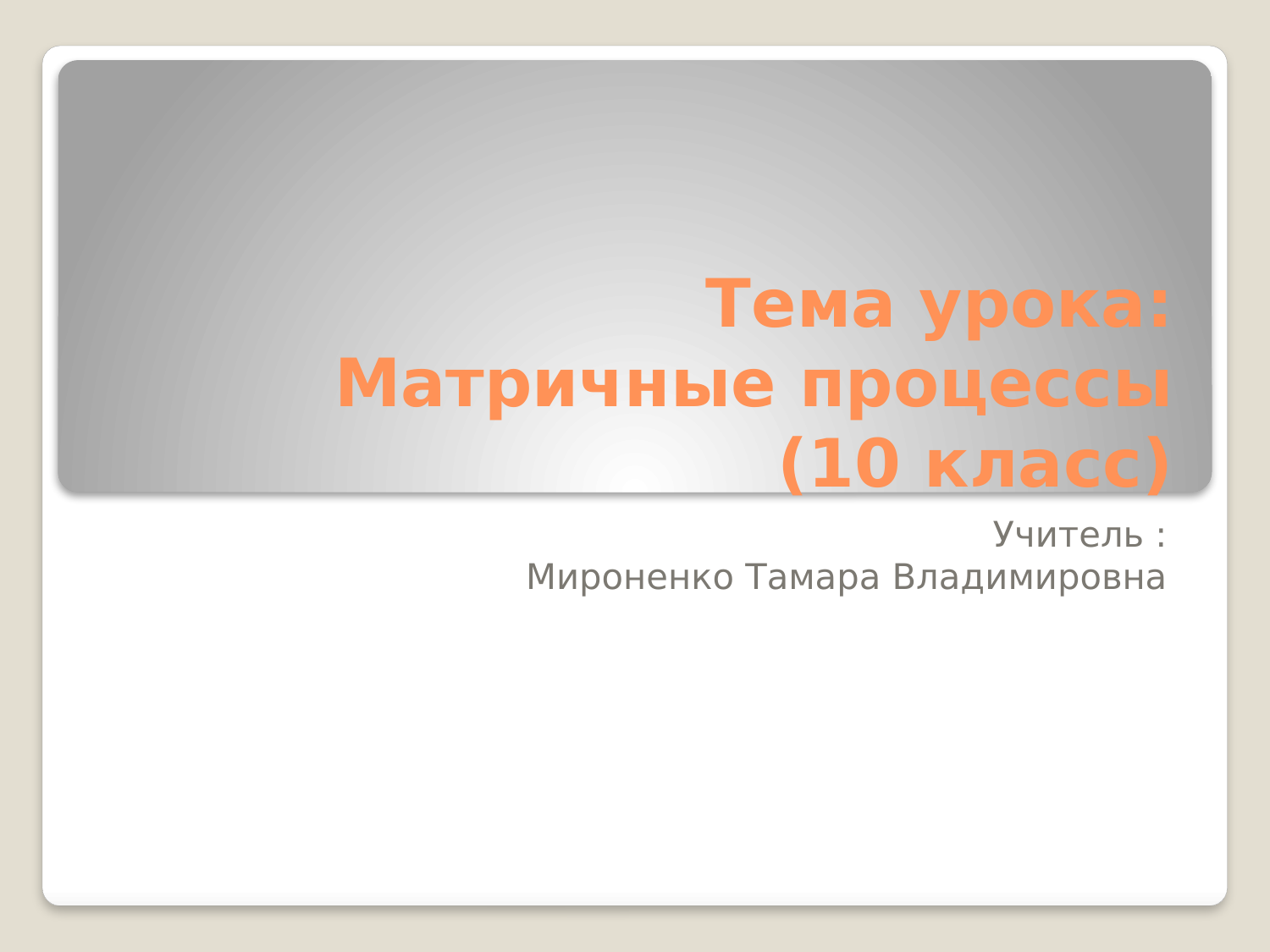

# Тема урока: Матричные процессы (10 класс)
Учитель :
Мироненко Тамара Владимировна